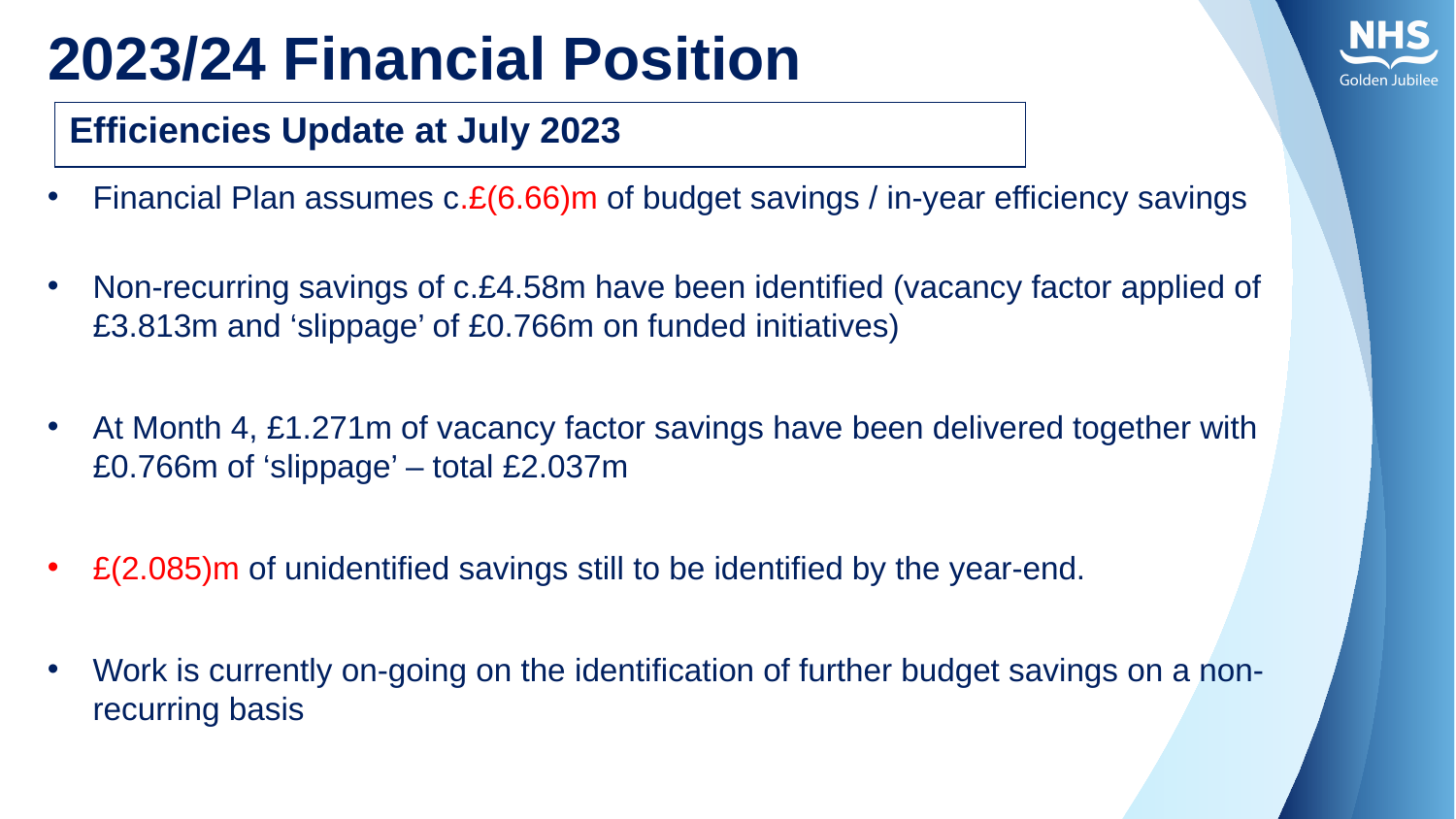

# 2023/24 Financial Position
| Efficiencies Update at July 2023 |
| --- |
Financial Plan assumes c.£(6.66)m of budget savings / in-year efficiency savings

Non-recurring savings of c.£4.58m have been identified (vacancy factor applied of £3.813m and ‘slippage’ of £0.766m on funded initiatives)

At Month 4, £1.271m of vacancy factor savings have been delivered together with £0.766m of ‘slippage’ – total £2.037m

£(2.085)m of unidentified savings still to be identified by the year-end.

Work is currently on-going on the identification of further budget savings on a non-recurring basis